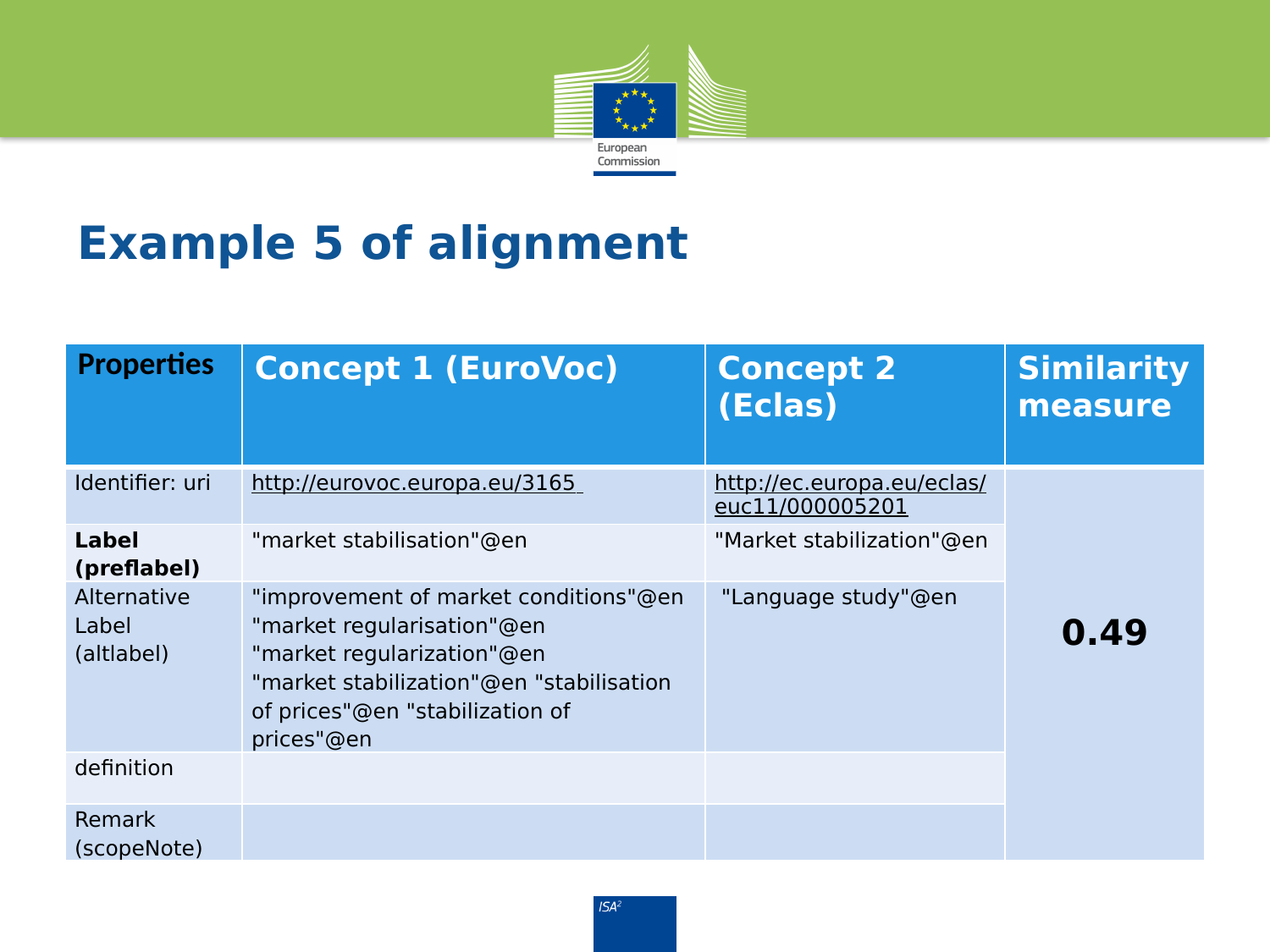

# Example 5 of alignment
| Properties | Concept 1 (EuroVoc) | Concept 2 (Eclas) | Similarity measure |
| --- | --- | --- | --- |
| Identifier: uri | http://eurovoc.europa.eu/3165 | http://ec.europa.eu/eclas/euc11/000005201 | 0.49 |
| Label (preflabel) | "market stabilisation"@en | "Market stabilization"@en |  |
| Alternative Label (altlabel) | "improvement of market conditions"@en "market regularisation"@en "market regularization"@en "market stabilization"@en "stabilisation of prices"@en "stabilization of prices"@en | "Language study"@en |  |
| definition |  |  |  |
| Remark (scopeNote) |  |  |  |